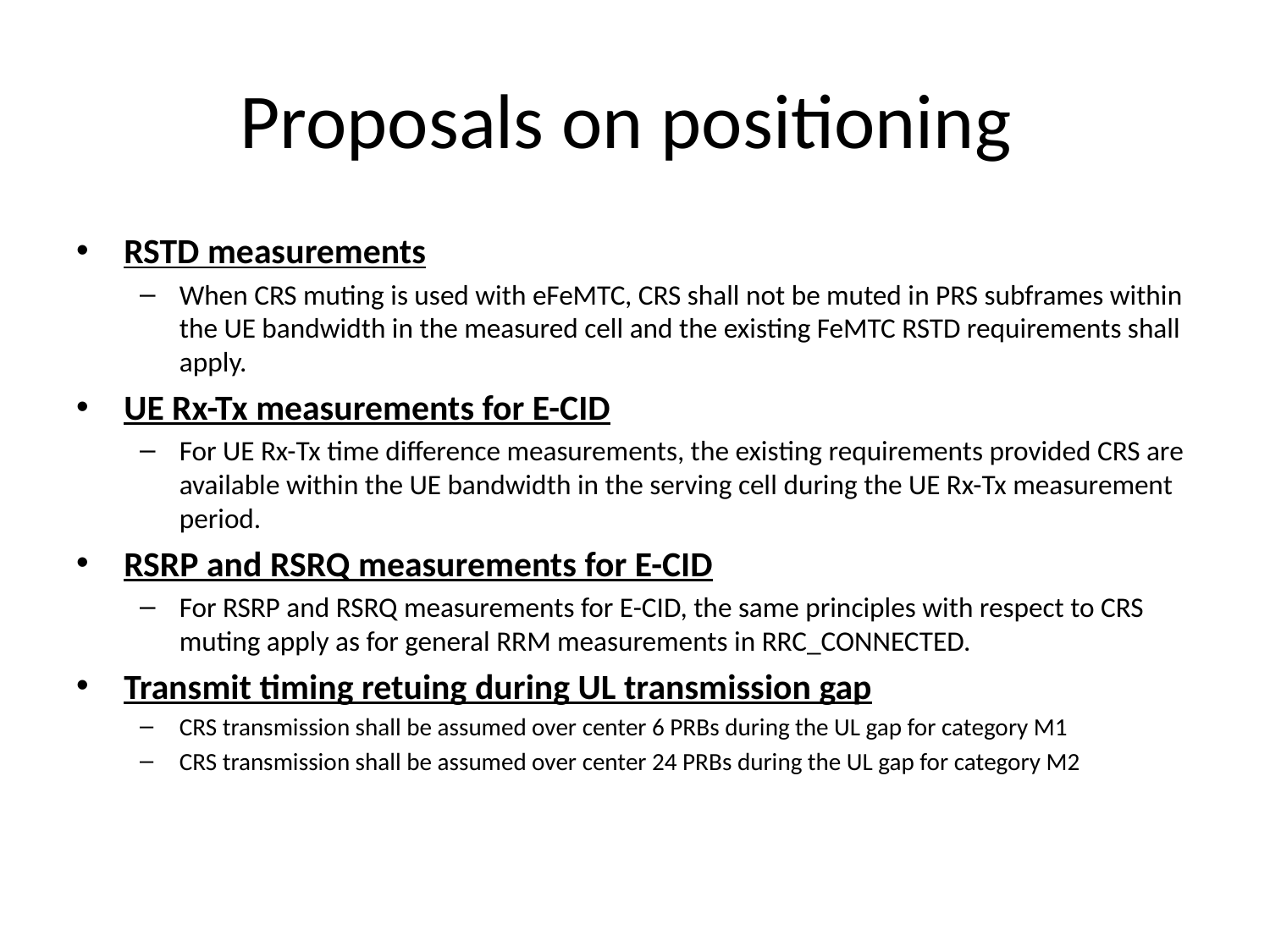

# Proposals on positioning
RSTD measurements
When CRS muting is used with eFeMTC, CRS shall not be muted in PRS subframes within the UE bandwidth in the measured cell and the existing FeMTC RSTD requirements shall apply.
UE Rx-Tx measurements for E-CID
For UE Rx-Tx time difference measurements, the existing requirements provided CRS are available within the UE bandwidth in the serving cell during the UE Rx-Tx measurement period.
RSRP and RSRQ measurements for E-CID
For RSRP and RSRQ measurements for E-CID, the same principles with respect to CRS muting apply as for general RRM measurements in RRC_CONNECTED.
Transmit timing retuing during UL transmission gap
CRS transmission shall be assumed over center 6 PRBs during the UL gap for category M1
CRS transmission shall be assumed over center 24 PRBs during the UL gap for category M2